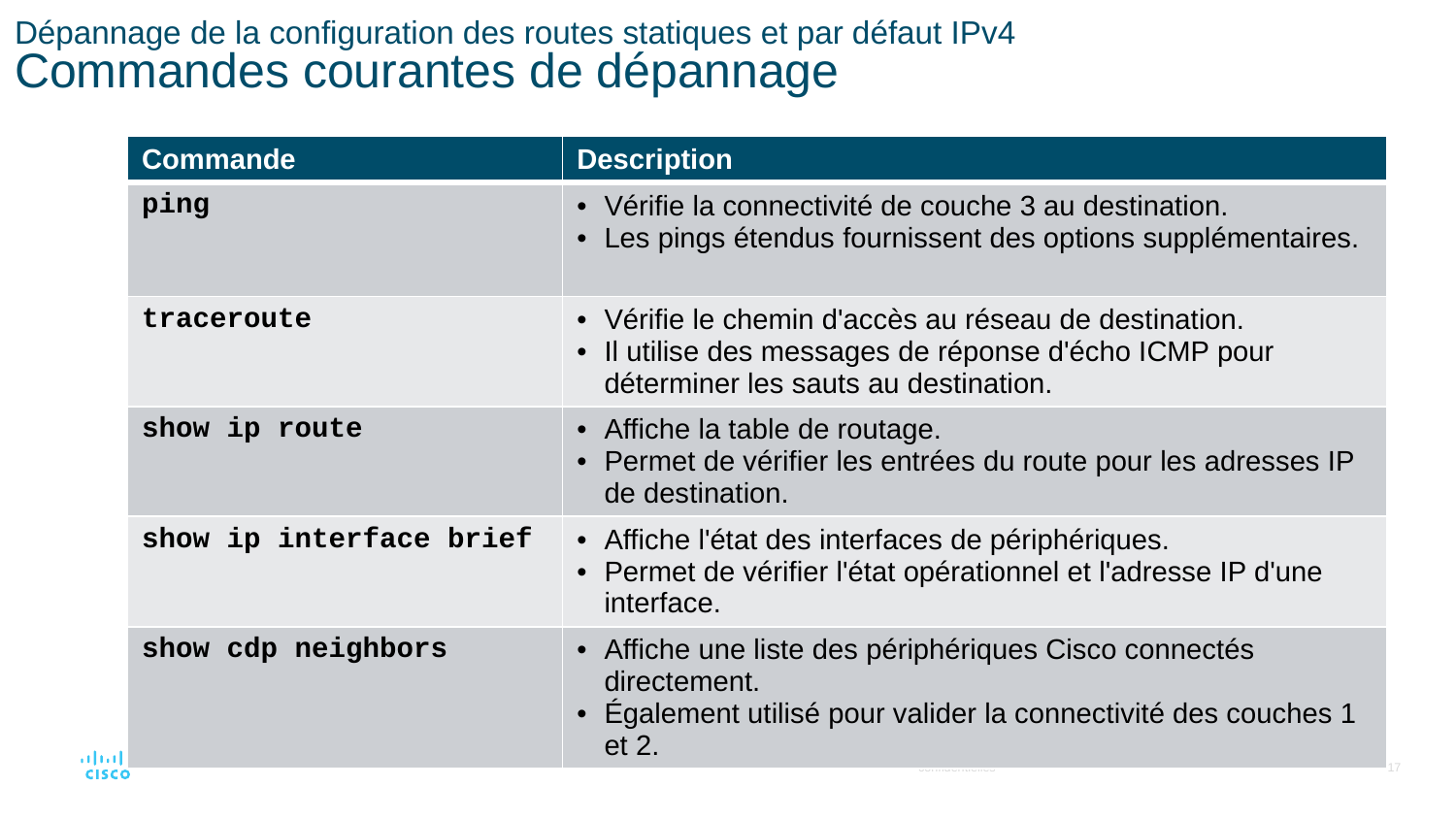

# Dépannage de la configuration des routes statiques et par défaut IPv4 Commandes courantes de dépannage
| Commande | Description |
| --- | --- |
| ping | Vérifie la connectivité de couche 3 au destination. Les pings étendus fournissent des options supplémentaires. |
| traceroute | Vérifie le chemin d'accès au réseau de destination. Il utilise des messages de réponse d'écho ICMP pour déterminer les sauts au destination. |
| show ip route | Affiche la table de routage. Permet de vérifier les entrées du route pour les adresses IP de destination. |
| show ip interface brief | Affiche l'état des interfaces de périphériques. Permet de vérifier l'état opérationnel et l'adresse IP d'une interface. |
| show cdp neighbors | Affiche une liste des périphériques Cisco connectés directement. Également utilisé pour valider la connectivité des couches 1 et 2. |